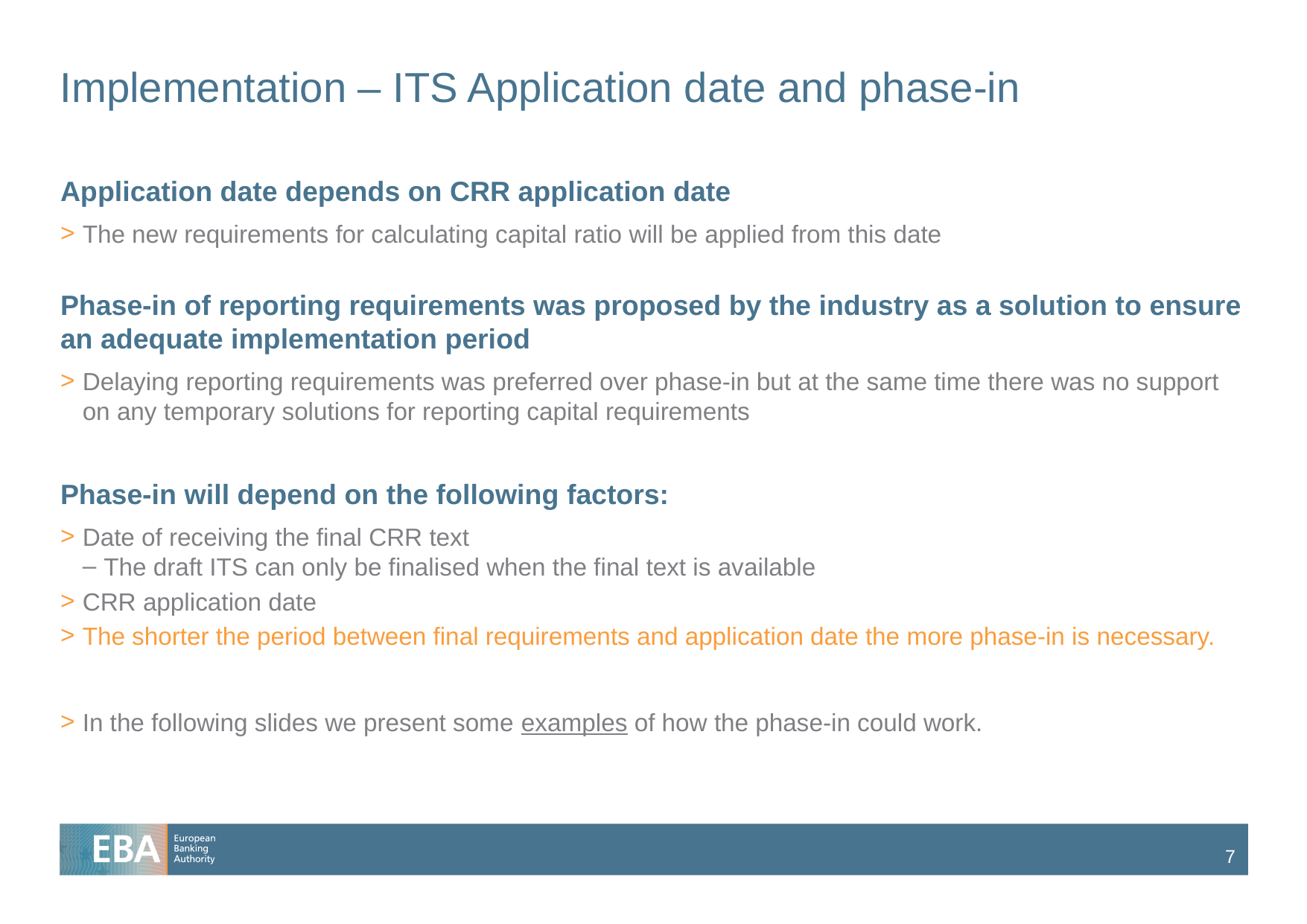

# Implementation – ITS Application date and phase-in
Application date depends on CRR application date
The new requirements for calculating capital ratio will be applied from this date

Phase-in of reporting requirements was proposed by the industry as a solution to ensure an adequate implementation period
Delaying reporting requirements was preferred over phase-in but at the same time there was no support on any temporary solutions for reporting capital requirements

Phase-in will depend on the following factors:
Date of receiving the final CRR text
The draft ITS can only be finalised when the final text is available
CRR application date
The shorter the period between final requirements and application date the more phase-in is necessary.

In the following slides we present some examples of how the phase-in could work.